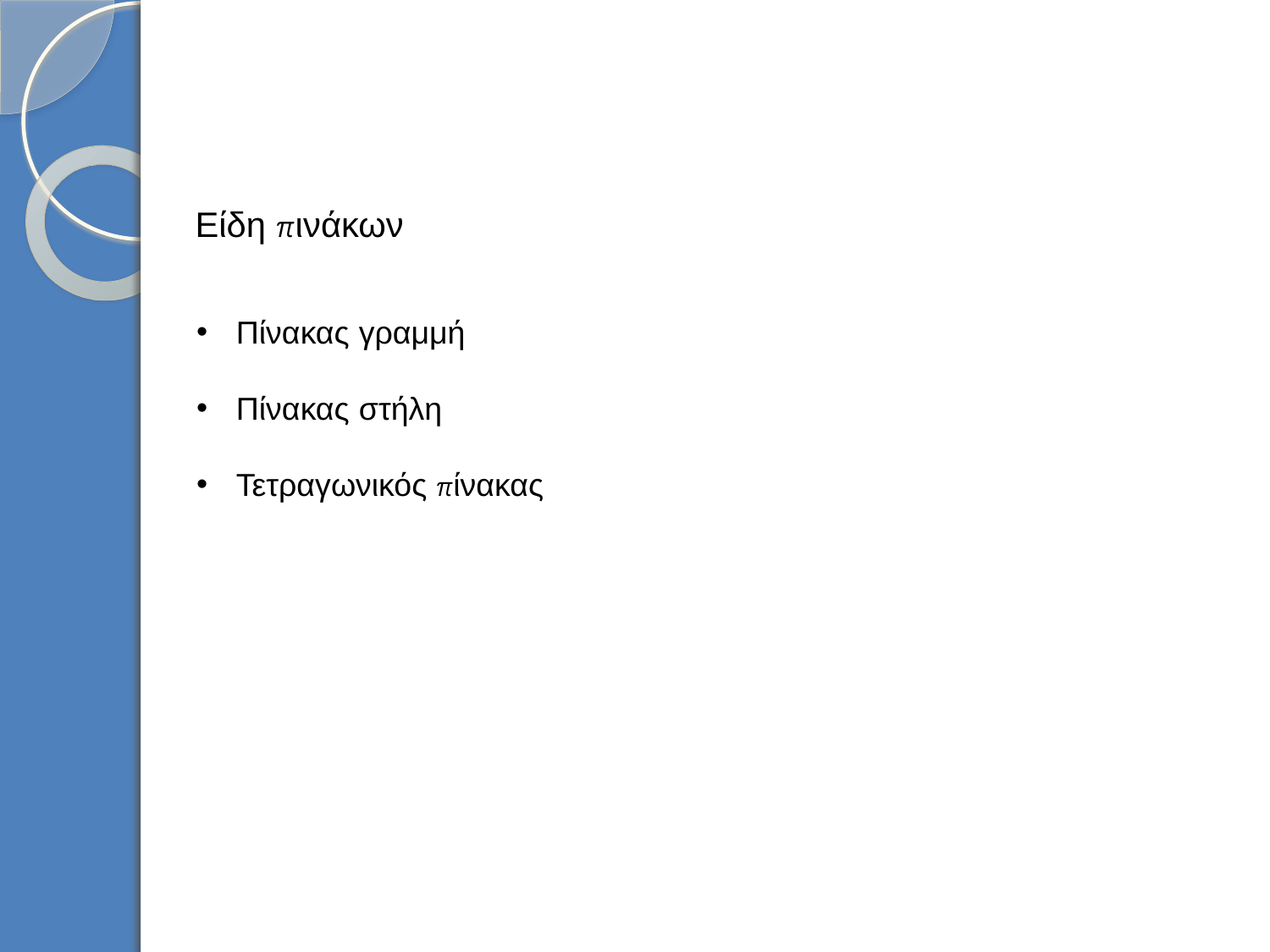

Είδη πινάκων
Πίνακας γραμμή

Πίνακας στήλη

Τετραγωνικός πίνακας